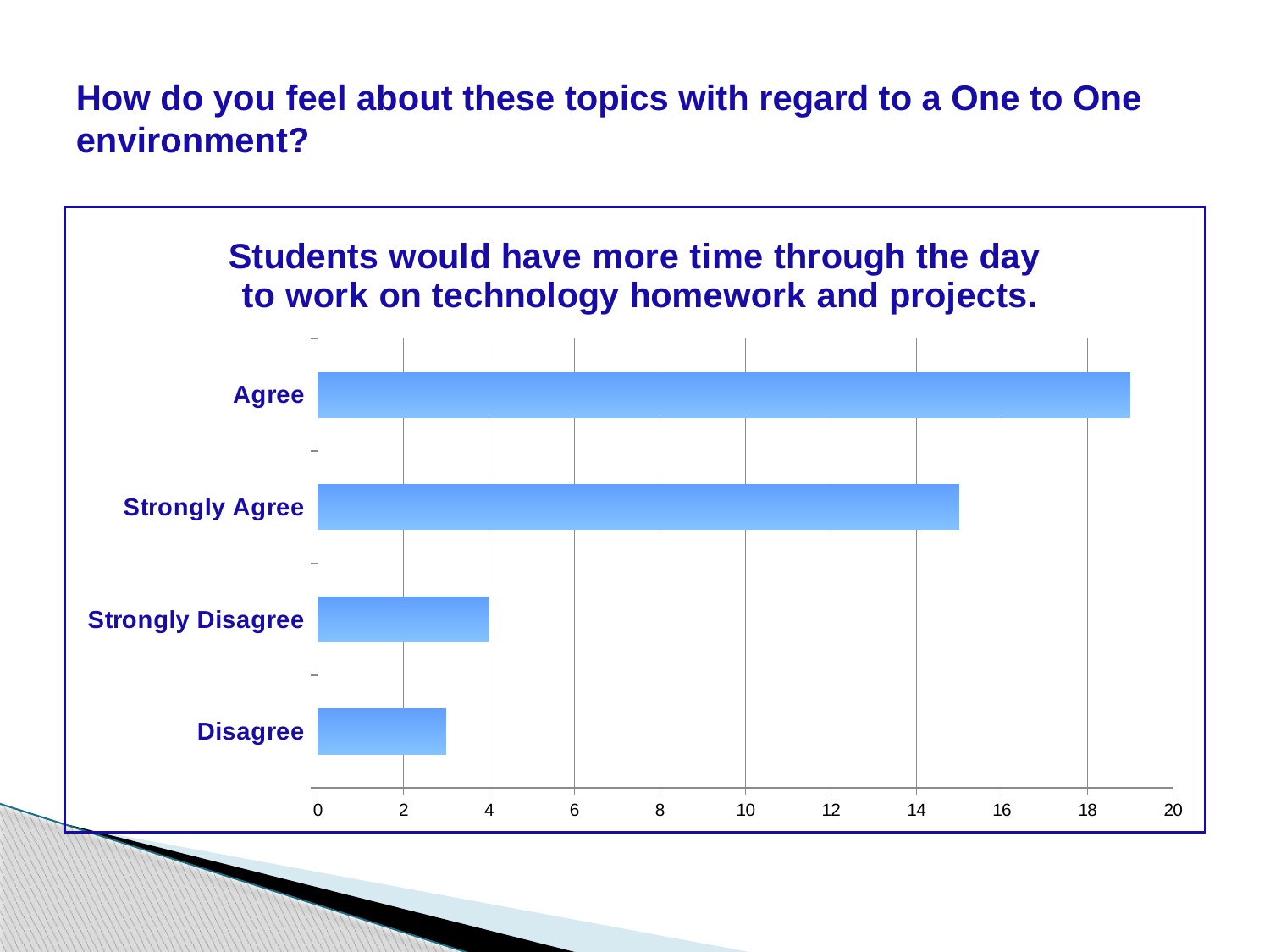

# How do you feel about these topics with regard to a One to One environment?

### Chart: Students would have more time through the day
 to work on technology homework and projects.

| Category | Total |
|---|---|
| Disagree | 3.0 |
| Strongly Disagree | 4.0 |
| Strongly Agree | 15.0 |
| Agree | 19.0 |